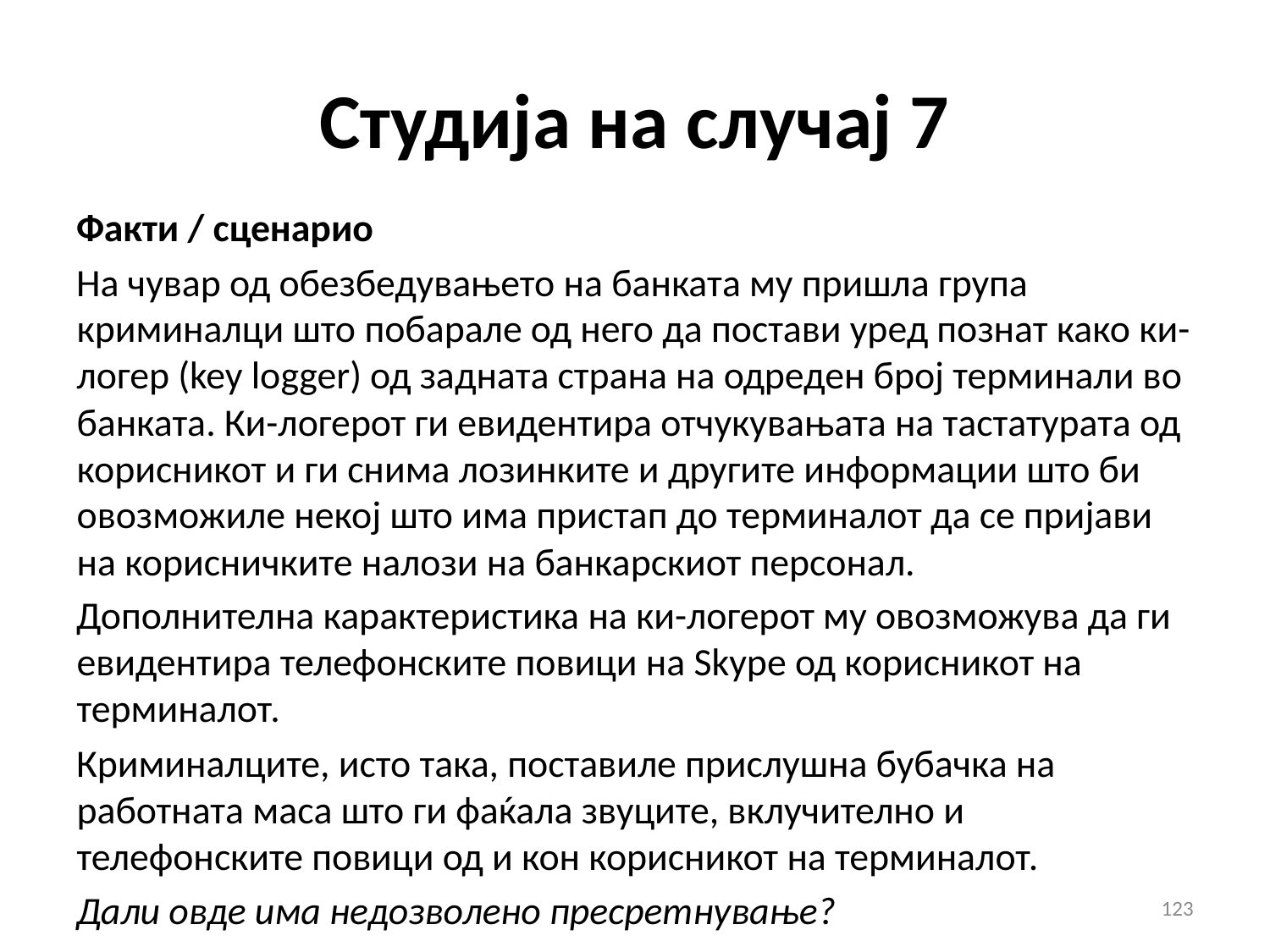

# Студија на случај 7
Факти / сценарио
На чувар од обезбедувањето на банката му пришла група криминалци што побарале од него да постави уред познат како ки-логер (key logger) од задната страна на одреден број терминали во банката. Ки-логерот ги евидентира отчукувањата на тастатурата од корисникот и ги снима лозинките и другите информации што би овозможиле некој што има пристап до терминалот да се пријави на корисничките налози на банкарскиот персонал.
Дополнителна карактеристика на ки-логерот му овозможува да ги евидентира телефонските повици на Skype од корисникот на терминалот.
Криминалците, исто така, поставиле прислушна бубачка на работната маса што ги фаќала звуците, вклучително и телефонските повици од и кон корисникот на терминалот.
Дали овде има недозволено пресретнување?
123